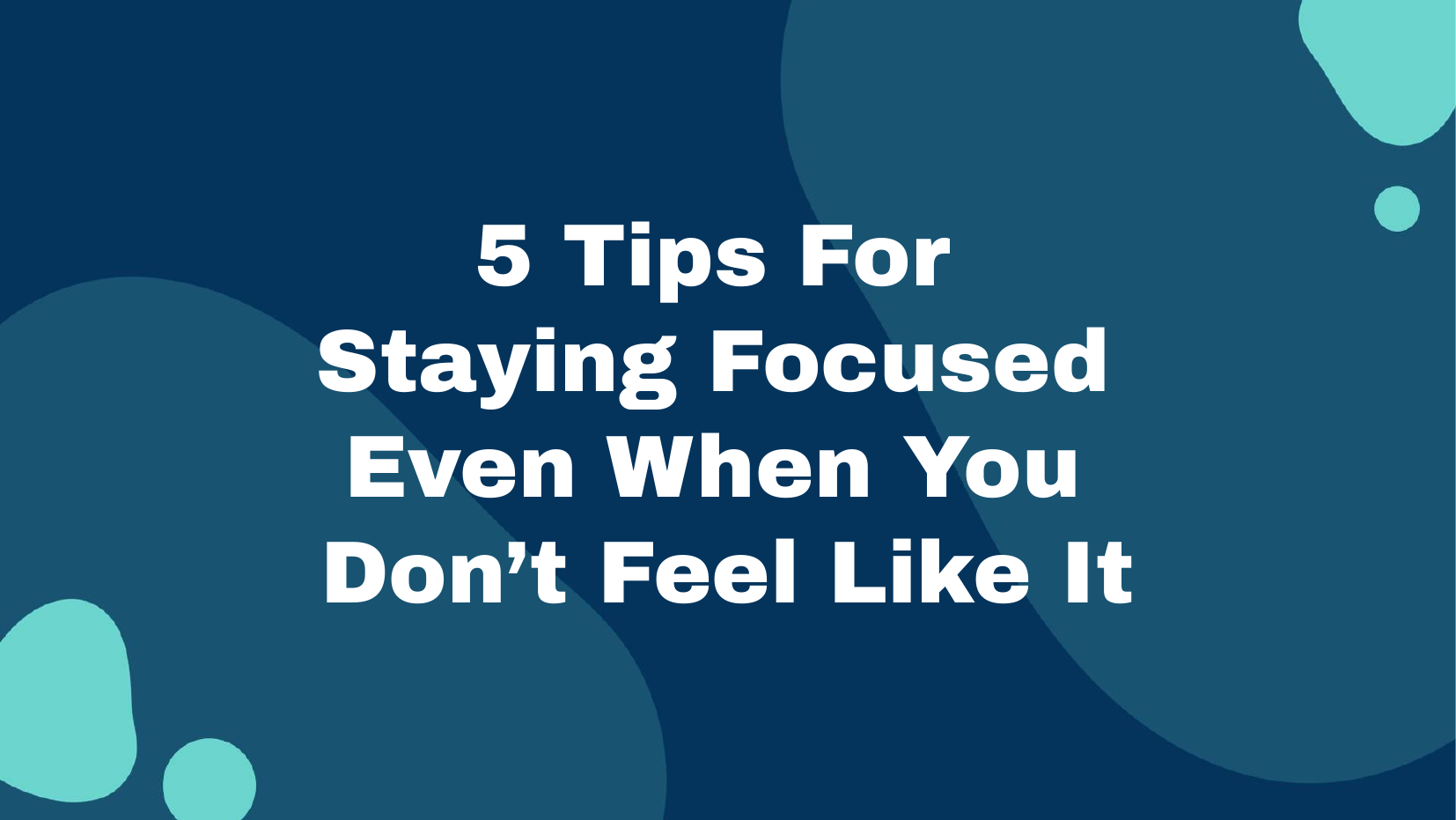

5 Tips For
Staying Focused
Even When You
Don’t Feel Like It